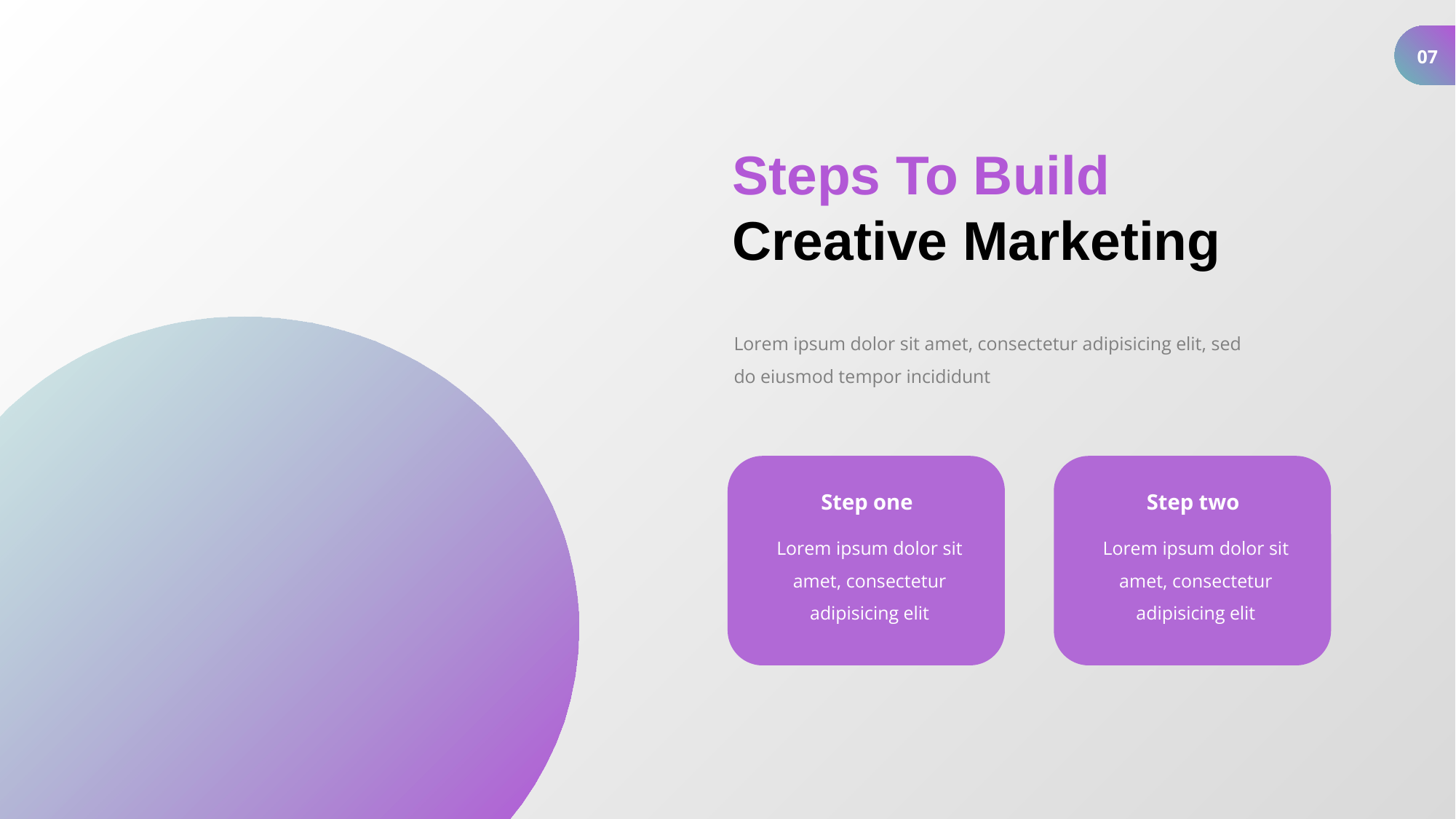

07

Steps To Build Creative Marketing

Lorem ipsum dolor sit amet, consectetur adipisicing elit, sed do eiusmod tempor incididunt

Step one
Step two
Lorem ipsum dolor sit amet, consectetur adipisicing elit
Lorem ipsum dolor sit amet, consectetur adipisicing elit